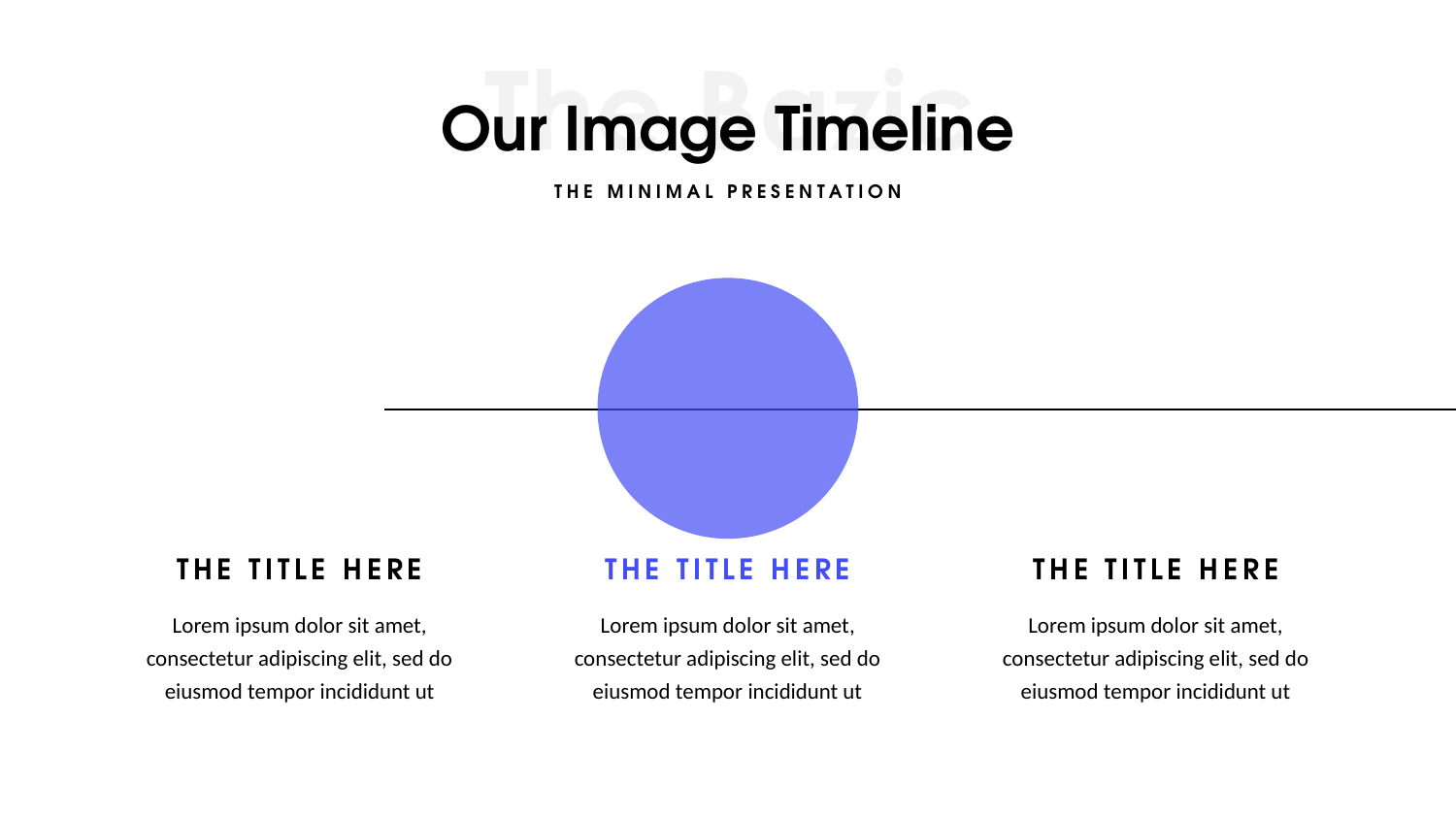

Our Image Timeline
THE MINIMAL PRESENTATION

THE TITLE HERE
THE TITLE HERE
THE TITLE HERE
Lorem ipsum dolor sit amet, consectetur adipiscing elit, sed do eiusmod tempor incididunt ut
Lorem ipsum dolor sit amet, consectetur adipiscing elit, sed do eiusmod tempor incididunt ut
Lorem ipsum dolor sit amet, consectetur adipiscing elit, sed do eiusmod tempor incididunt ut